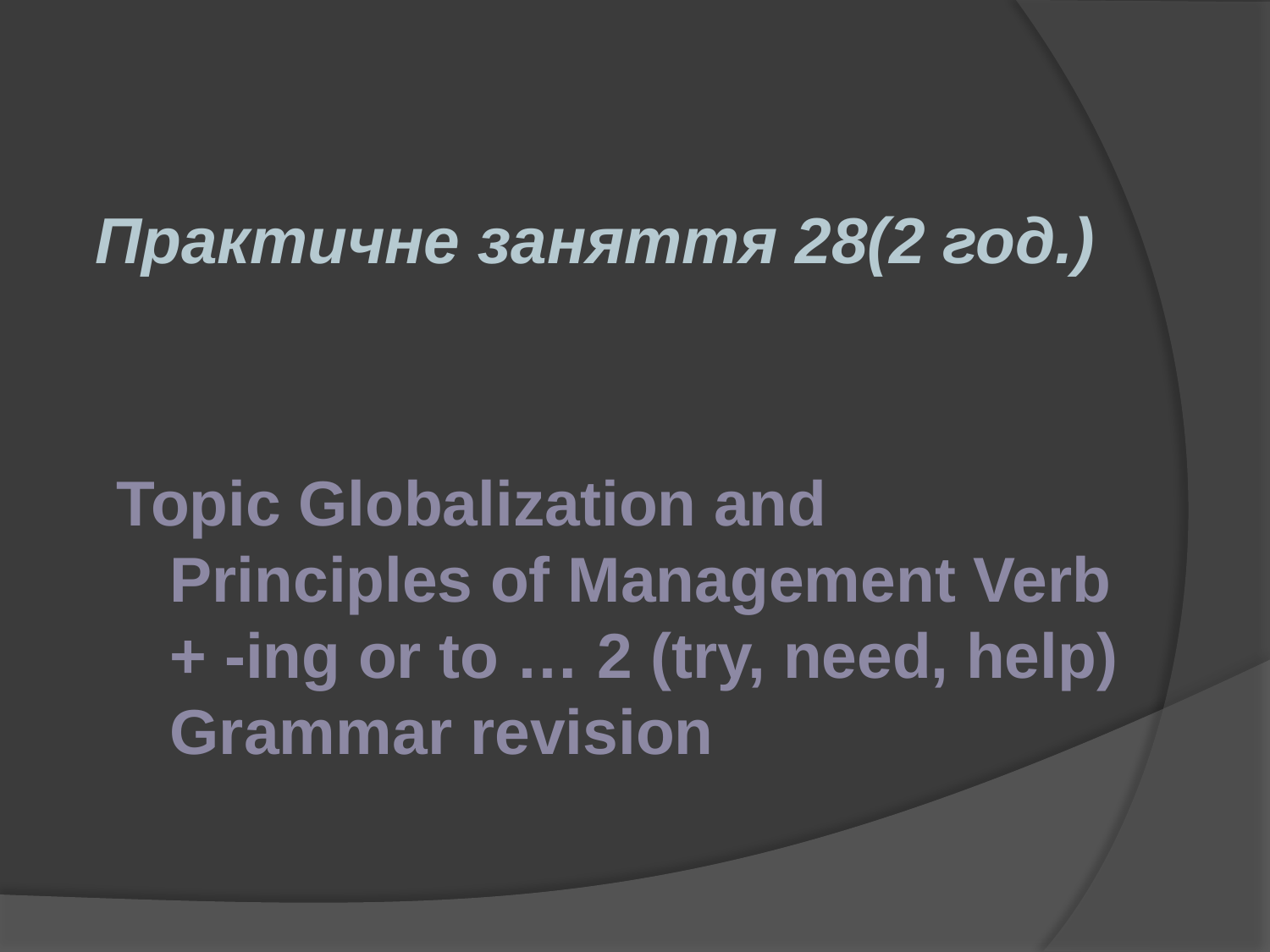

# Практичне заняття 28(2 год.)
Topic Globalization and Principles of Management Verb + -ing or to … 2 (try, need, help) Grammar revision